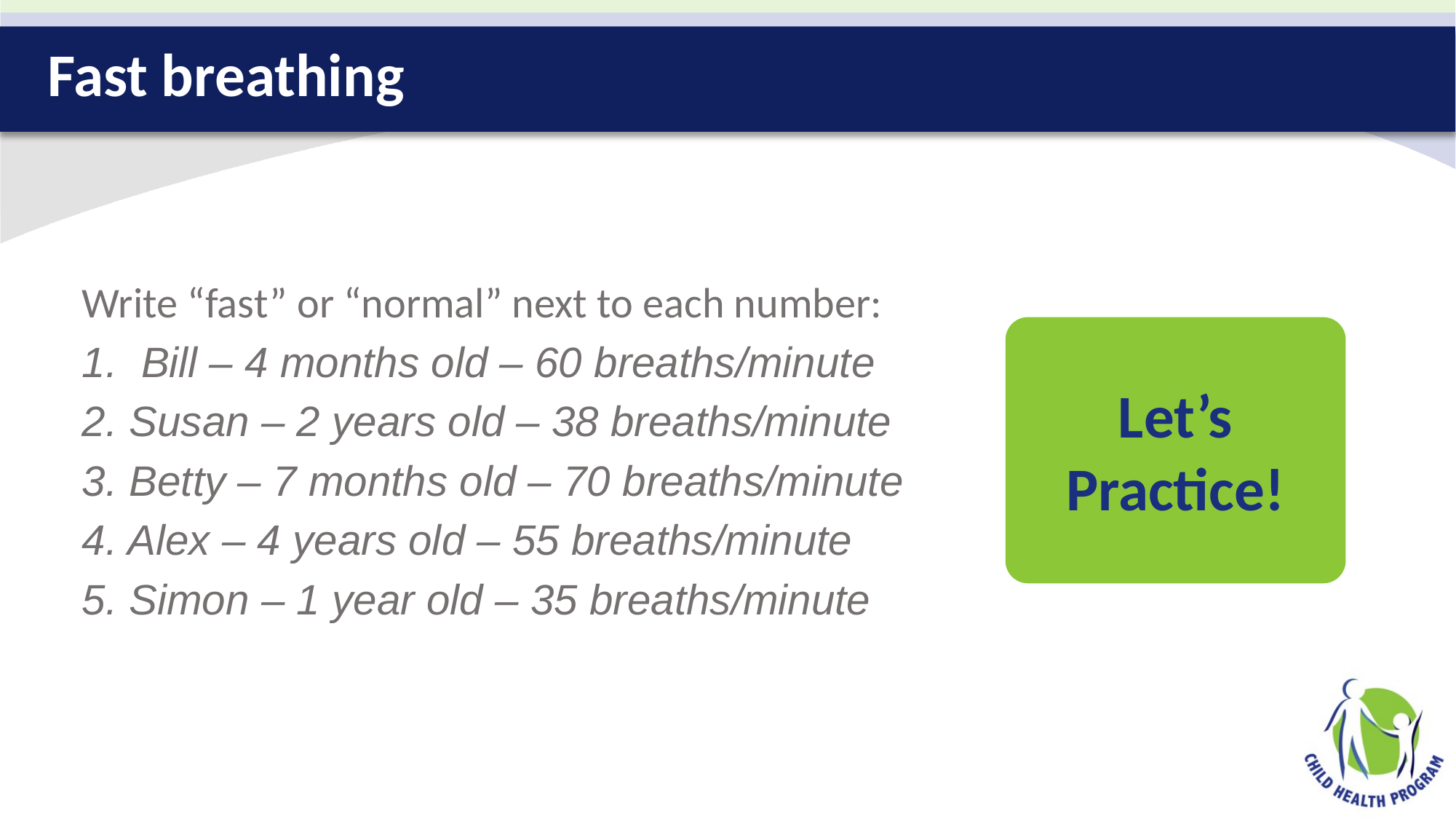

# Fast breathing
Write “fast” or “normal” next to each number:
1.  Bill – 4 months old – 60 breaths/minute
2. Susan – 2 years old – 38 breaths/minute
3. Betty – 7 months old – 70 breaths/minute
4. Alex – 4 years old – 55 breaths/minute
5. Simon – 1 year old – 35 breaths/minute
Let’s Practice!